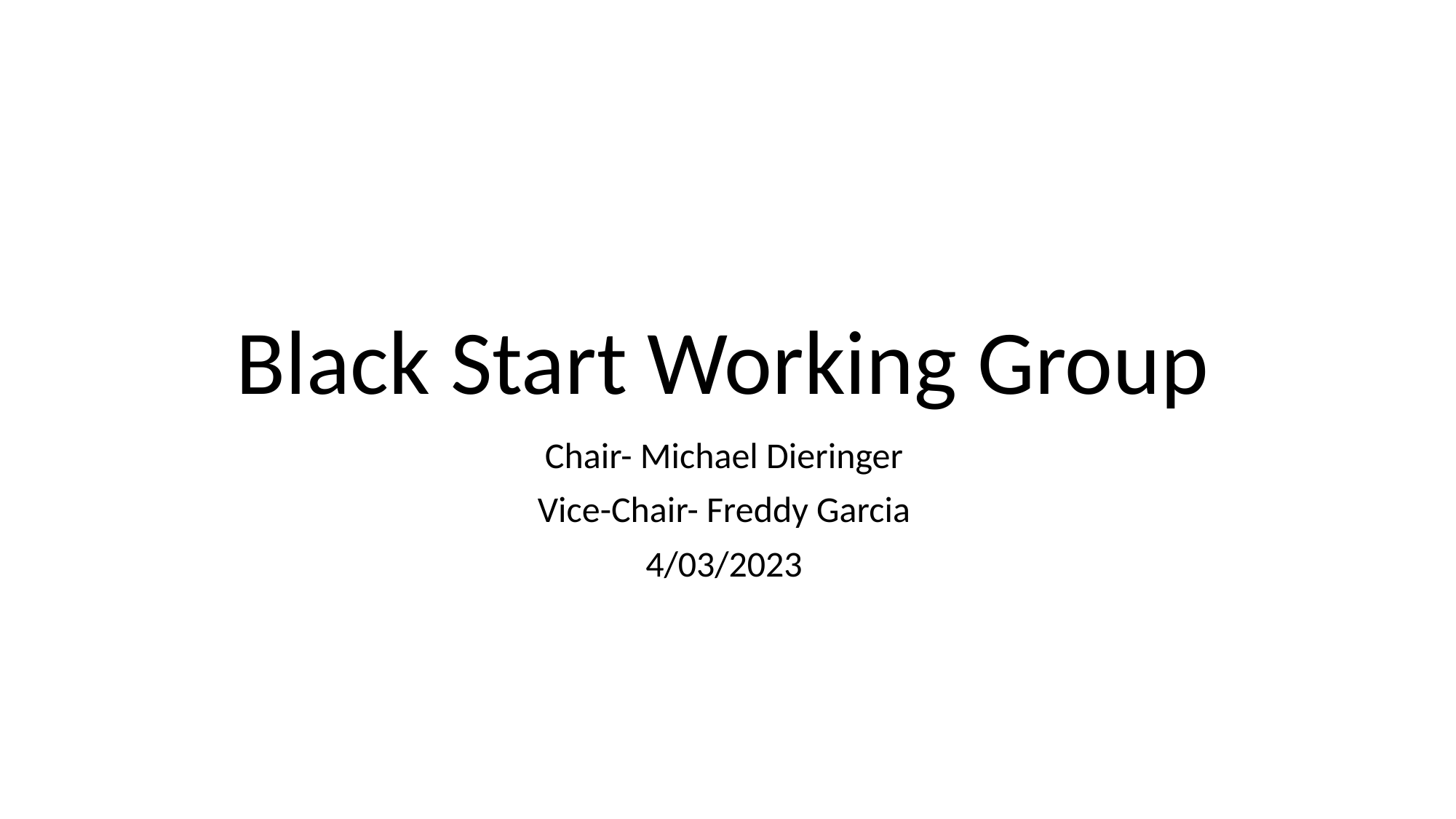

# Black Start Working Group
Chair- Michael Dieringer
Vice-Chair- Freddy Garcia
4/03/2023